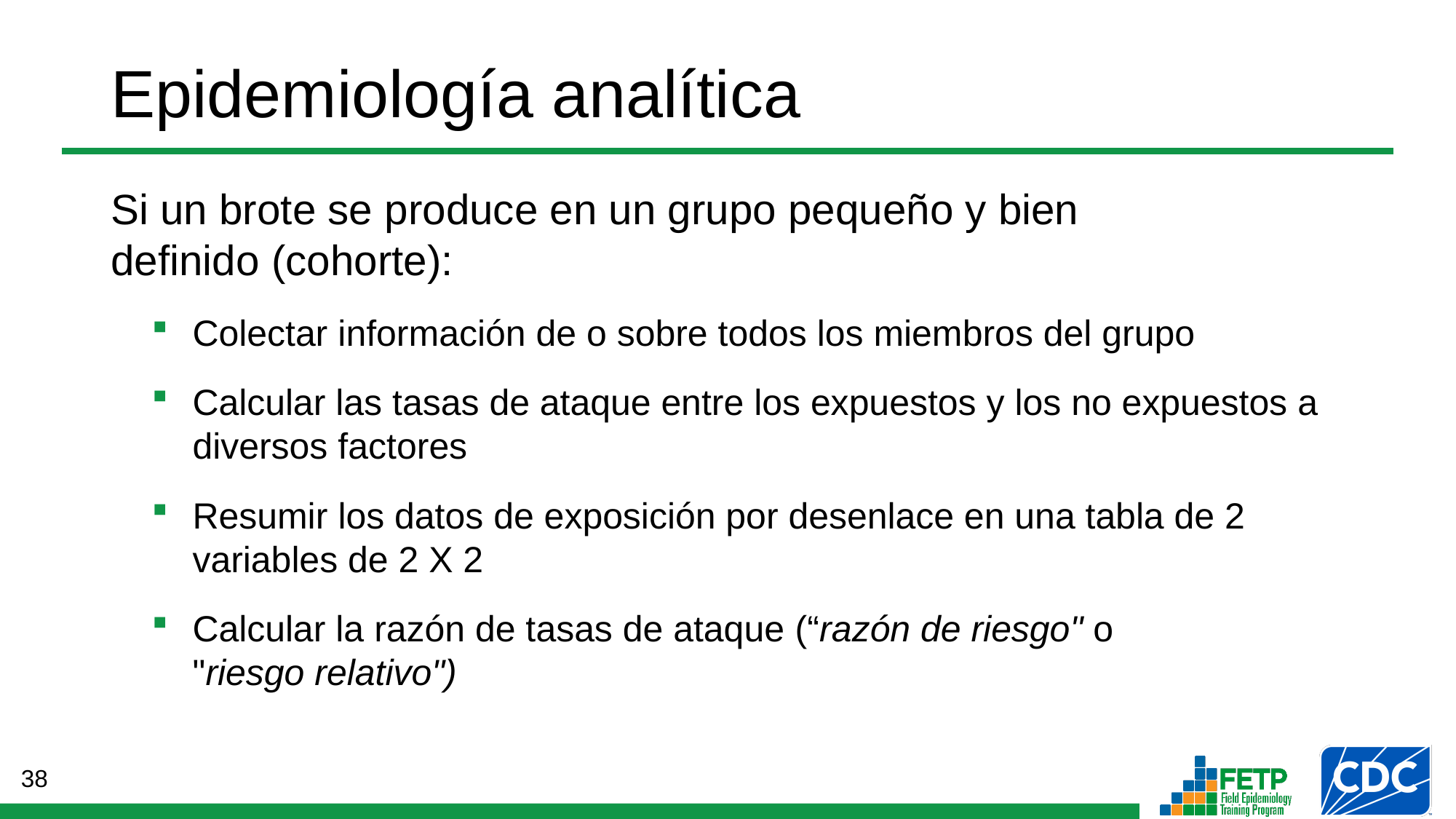

Epidemiología analítica
Si un brote se produce en un grupo pequeño y bien
definido (cohorte):
Colectar información de o sobre todos los miembros del grupo
Calcular las tasas de ataque entre los expuestos y los no expuestos a
diversos factores
Resumir los datos de exposición por desenlace en una tabla de 2 variables de 2 X 2
Calcular la razón de tasas de ataque (“razón de riesgo" o
"riesgo relativo")